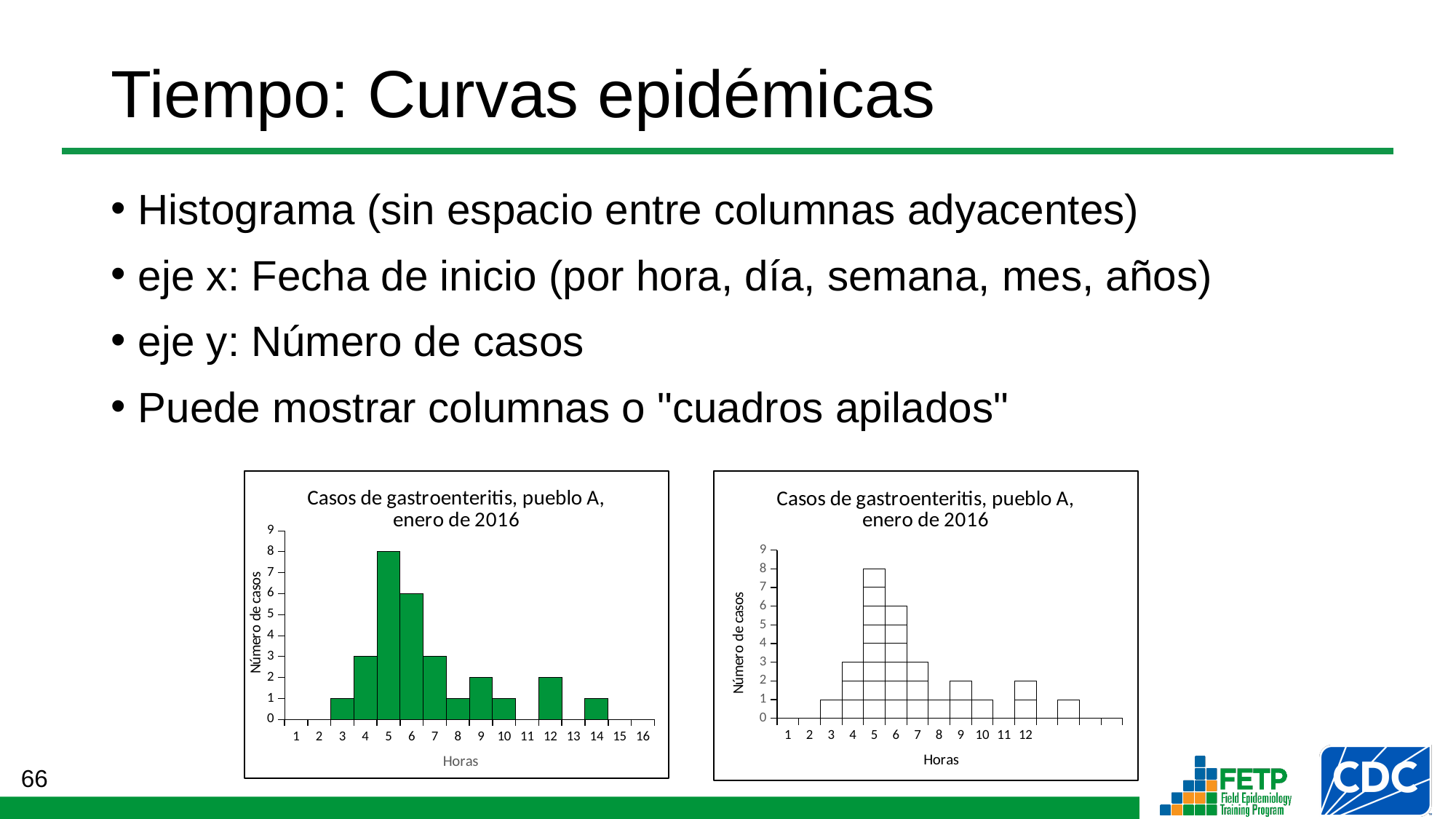

# Tiempo: Curvas epidémicas
Histograma (sin espacio entre columnas adyacentes)
eje x: Fecha de inicio (por hora, día, semana, mes, años)
eje y: Número de casos
Puede mostrar columnas o "cuadros apilados"

### Chart: Casos de gastroenteritis, pueblo A, enero de 2016

| Category |  |
|---|---|

### Chart: Casos de gastroenteritis, pueblo A, enero de 2016

| Category |  |  |  |  |  |  |  |  |  |
|---|---|---|---|---|---|---|---|---|---|